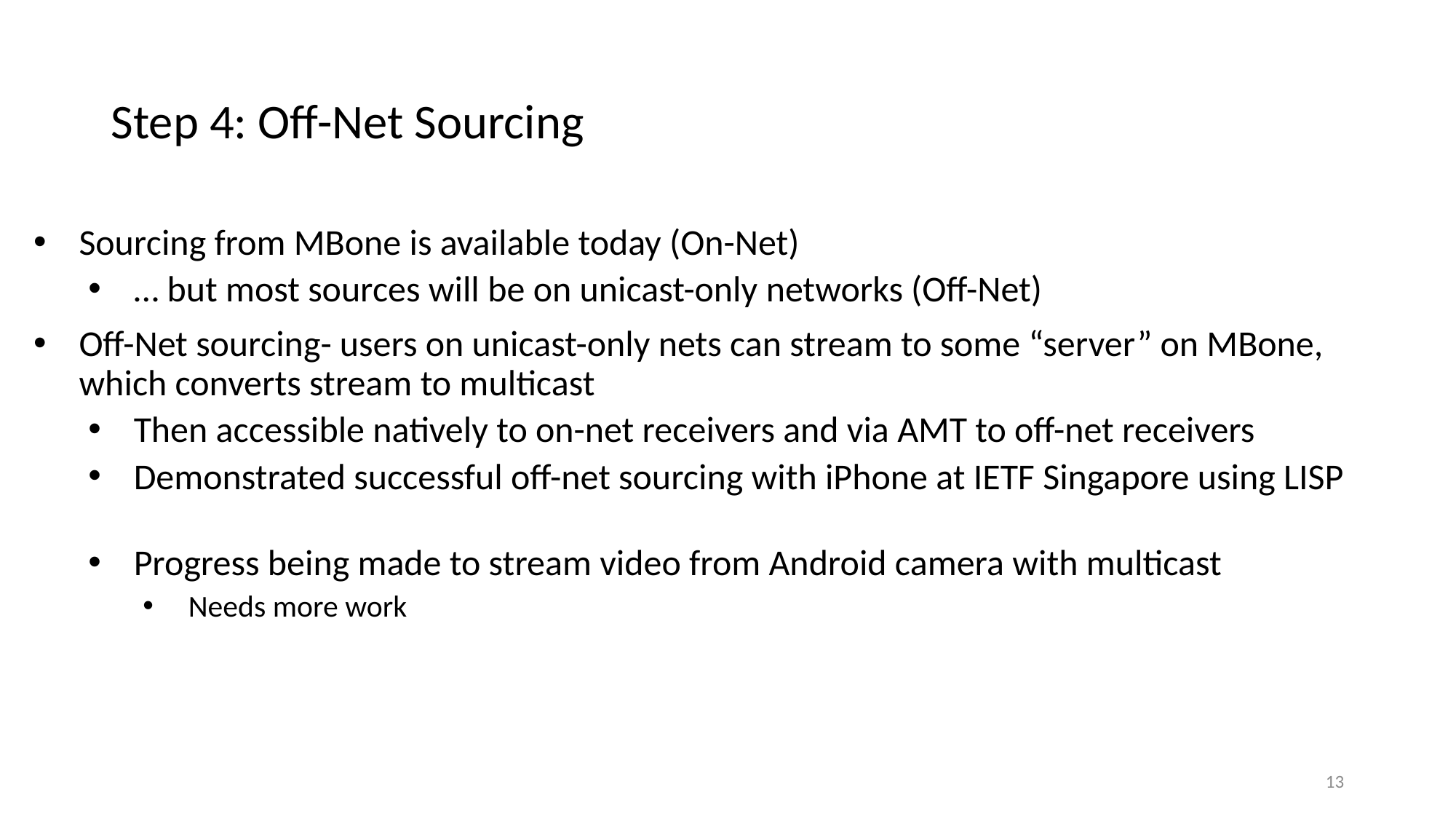

# Step 4: Off-Net Sourcing
Sourcing from MBone is available today (On-Net)
… but most sources will be on unicast-only networks (Off-Net)
Off-Net sourcing- users on unicast-only nets can stream to some “server” on MBone, which converts stream to multicast
Then accessible natively to on-net receivers and via AMT to off-net receivers
Demonstrated successful off-net sourcing with iPhone at IETF Singapore using LISP
Progress being made to stream video from Android camera with multicast
Needs more work

13